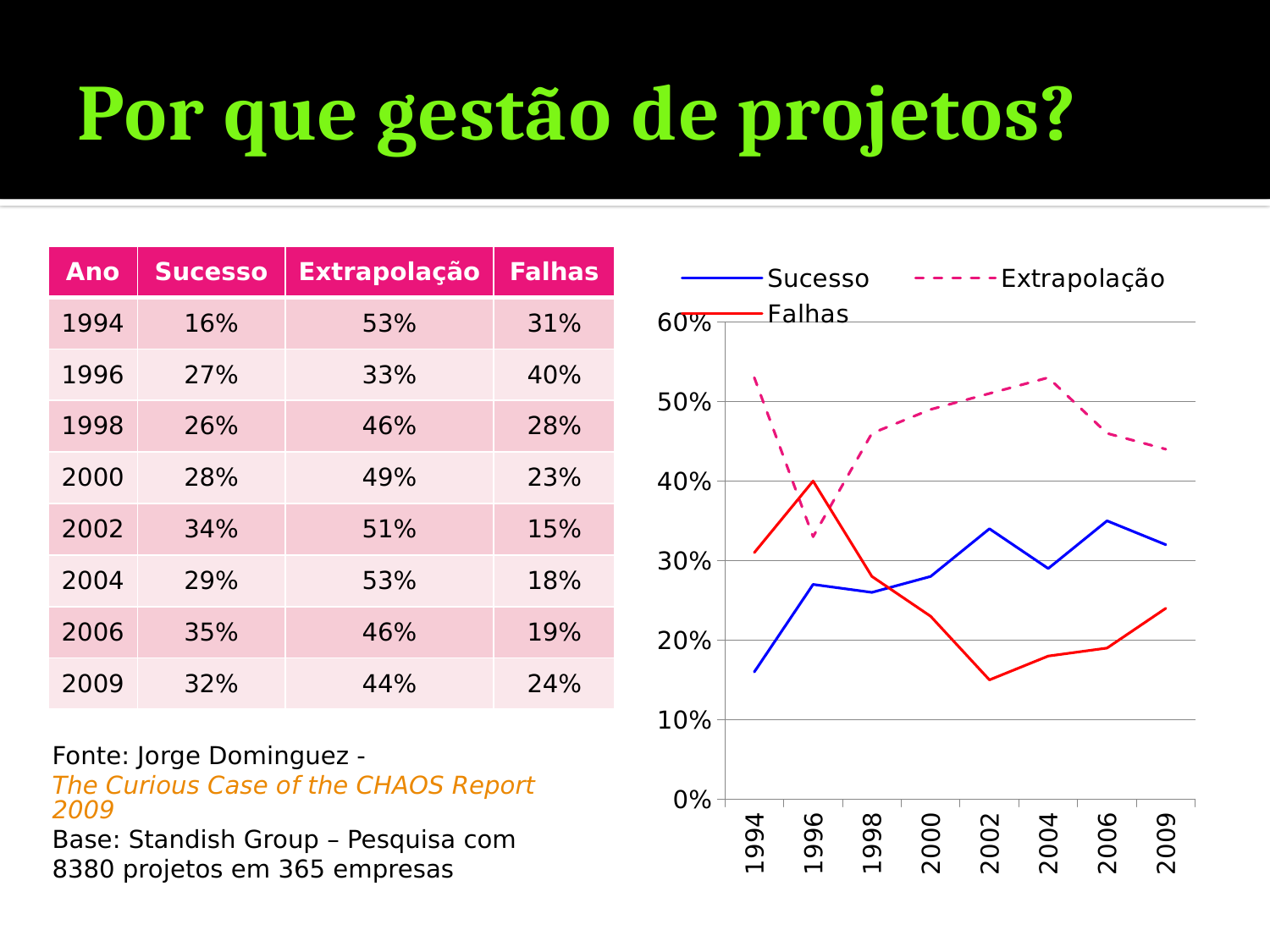

# Por que gestão de projetos?
| Ano | Sucesso | Extrapolação | Falhas |
| --- | --- | --- | --- |
| 1994 | 16% | 53% | 31% |
| 1996 | 27% | 33% | 40% |
| 1998 | 26% | 46% | 28% |
| 2000 | 28% | 49% | 23% |
| 2002 | 34% | 51% | 15% |
| 2004 | 29% | 53% | 18% |
| 2006 | 35% | 46% | 19% |
| 2009 | 32% | 44% | 24% |

### Chart

| Category | Sucesso | Extrapolação | Falhas |
|---|---|---|---|
| 1994 | 0.16000000000000084 | 0.53 | 0.3100000000000021 |
| 1996 | 0.27 | 0.3300000000000026 | 0.4 |
| 1998 | 0.26 | 0.46 | 0.2800000000000001 |
| 2000 | 0.2800000000000001 | 0.4900000000000003 | 0.23 |
| 2002 | 0.3400000000000021 | 0.51 | 0.15000000000000024 |
| 2004 | 0.2900000000000003 | 0.53 | 0.18000000000000024 |
| 2006 | 0.3500000000000003 | 0.46 | 0.19000000000000083 |
| 2009 | 0.3200000000000024 | 0.44000000000000156 | 0.2400000000000002 |
Fonte: Jorge Dominguez - The Curious Case of the CHAOS Report 2009
Base: Standish Group – Pesquisa com 8380 projetos em 365 empresas